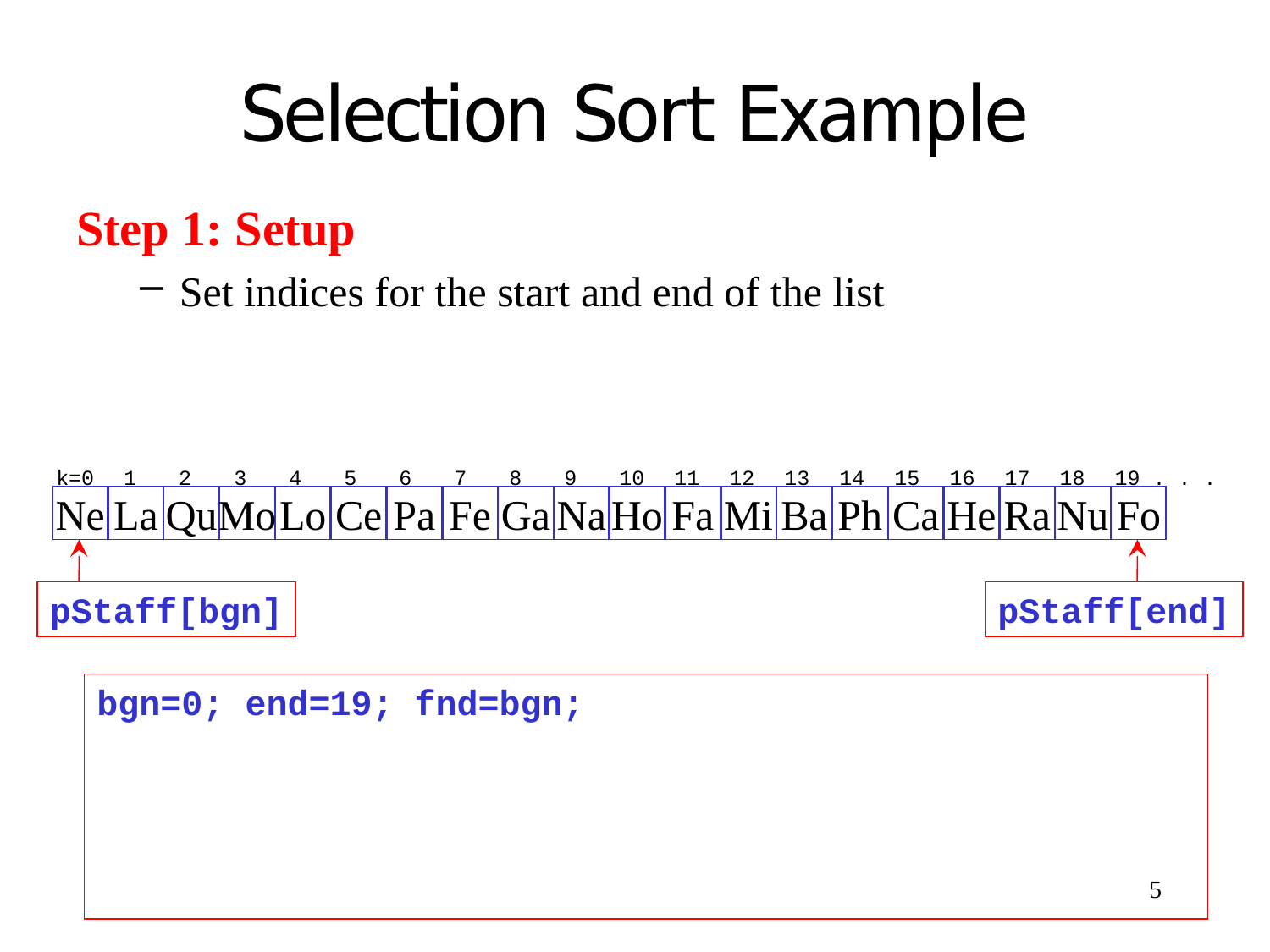

# Selection Sort Example
Step 1: Setup
Set indices for the start and end of the list
k=0  1   2   3   4   5   6   7   8   9   10  11  12  13  14  15  16  17  18  19 . . .
Ne
La
Qu
Mo
Lo
Ce
Pa
Fe
Ga
Na
Ho
Fa
Mi
Ba
Ph
Ca
He
Ra
Nu
Fo

pStaff[bgn]
pStaff[end]
bgn=0; end=19; fnd=bgn;
for(k=bgn; k<=end; k++)	/* linear search; alphabetic */
{
    diff = strncmp(pStaff[k]->name, pStaff[fnd]->name,2);
    if(diff<0) fnd = k;
}
5